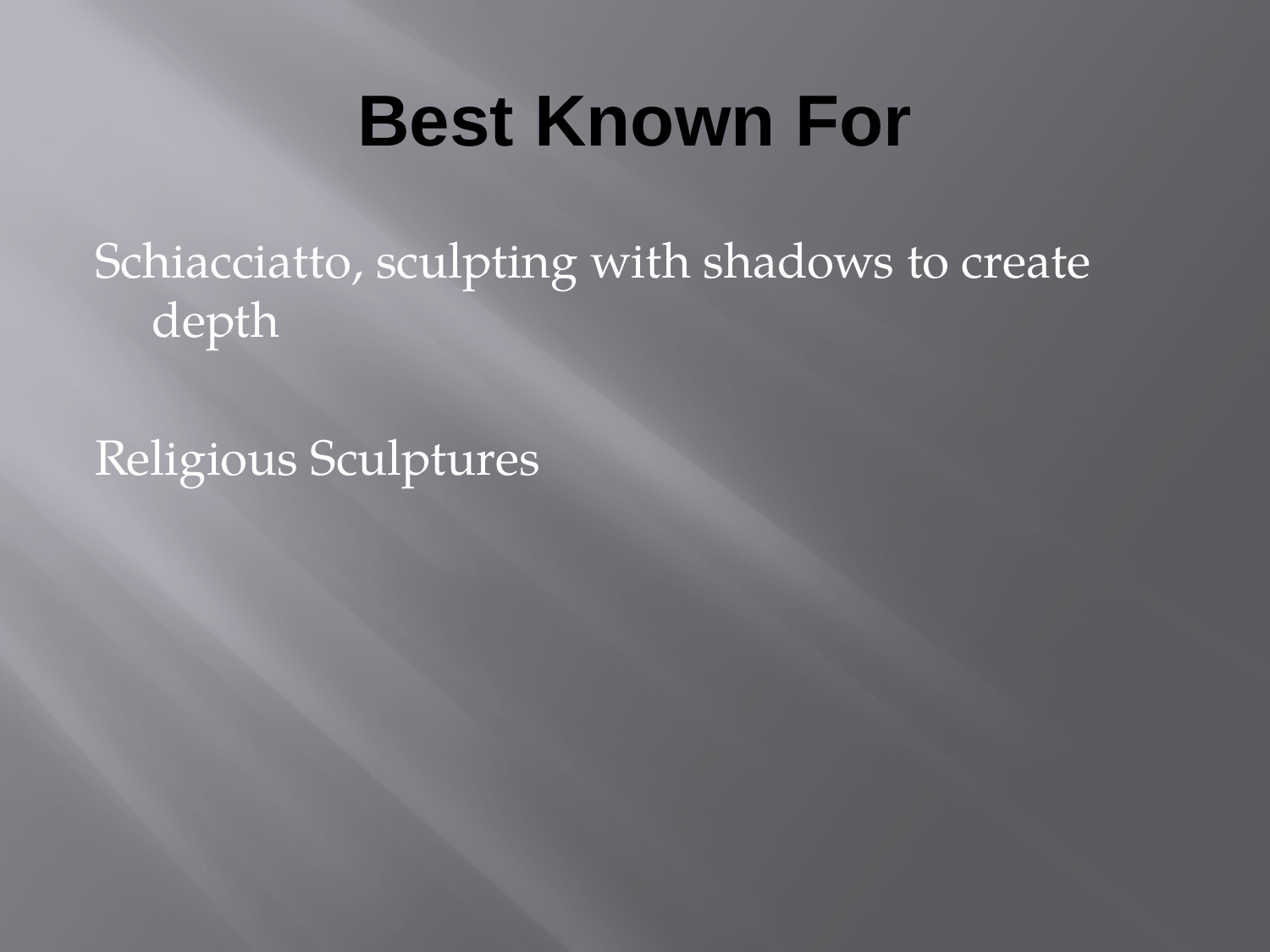

# Best Known For
Schiacciatto, sculpting with shadows to create depth

Religious Sculptures